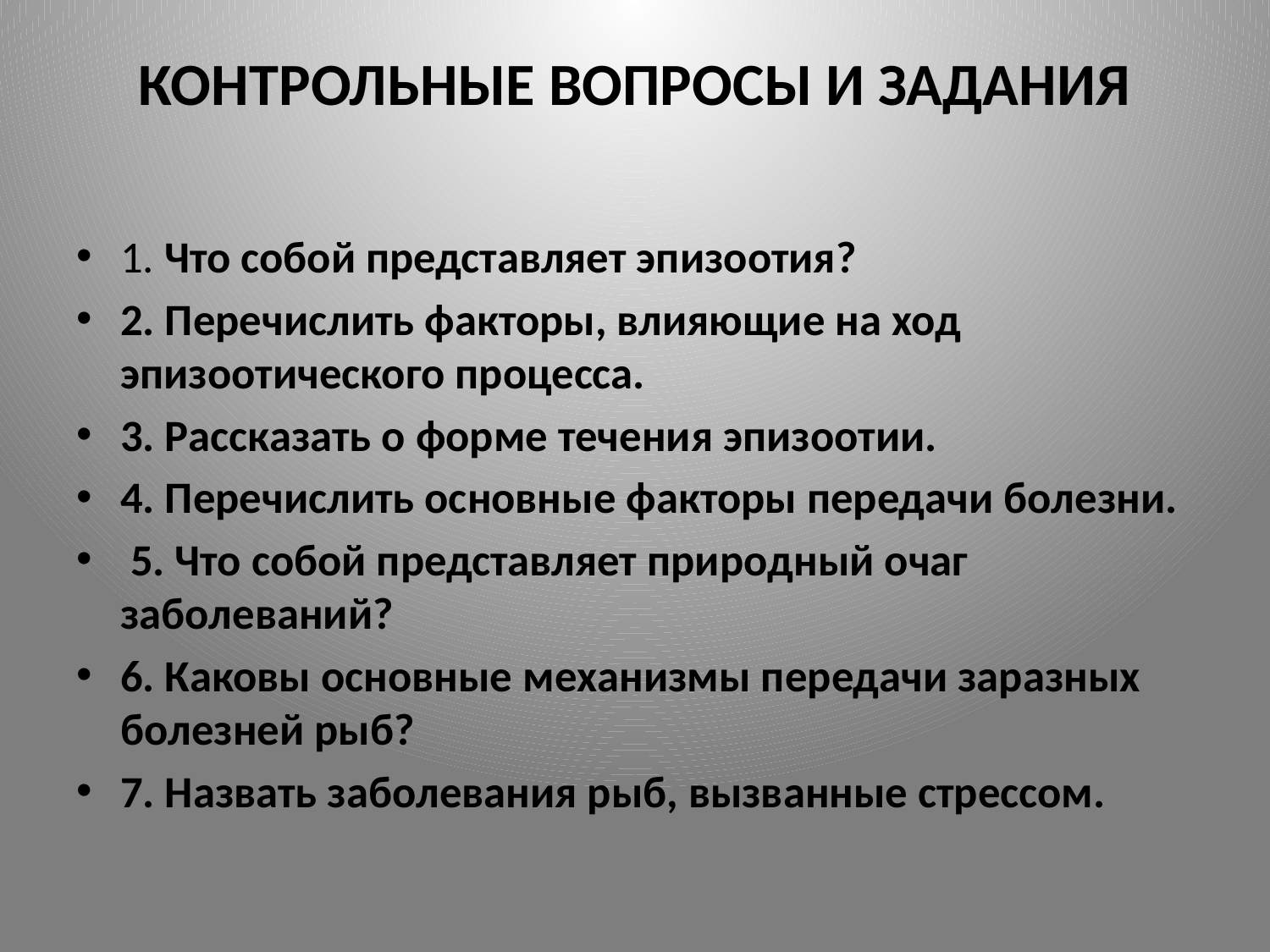

# КОНТРОЛЬНЫЕ ВОПРОСЫ И ЗАДАНИЯ
1. Что собой представляет эпизоотия?
2. Перечислить факторы, влияющие на ход эпизоотического процесса.
3. Рассказать о форме течения эпизоотии.
4. Перечислить основные факторы передачи болезни.
 5. Что собой представляет природный очаг заболеваний?
6. Каковы основные механизмы передачи заразных болезней рыб?
7. Назвать заболевания рыб, вызванные стрессом.